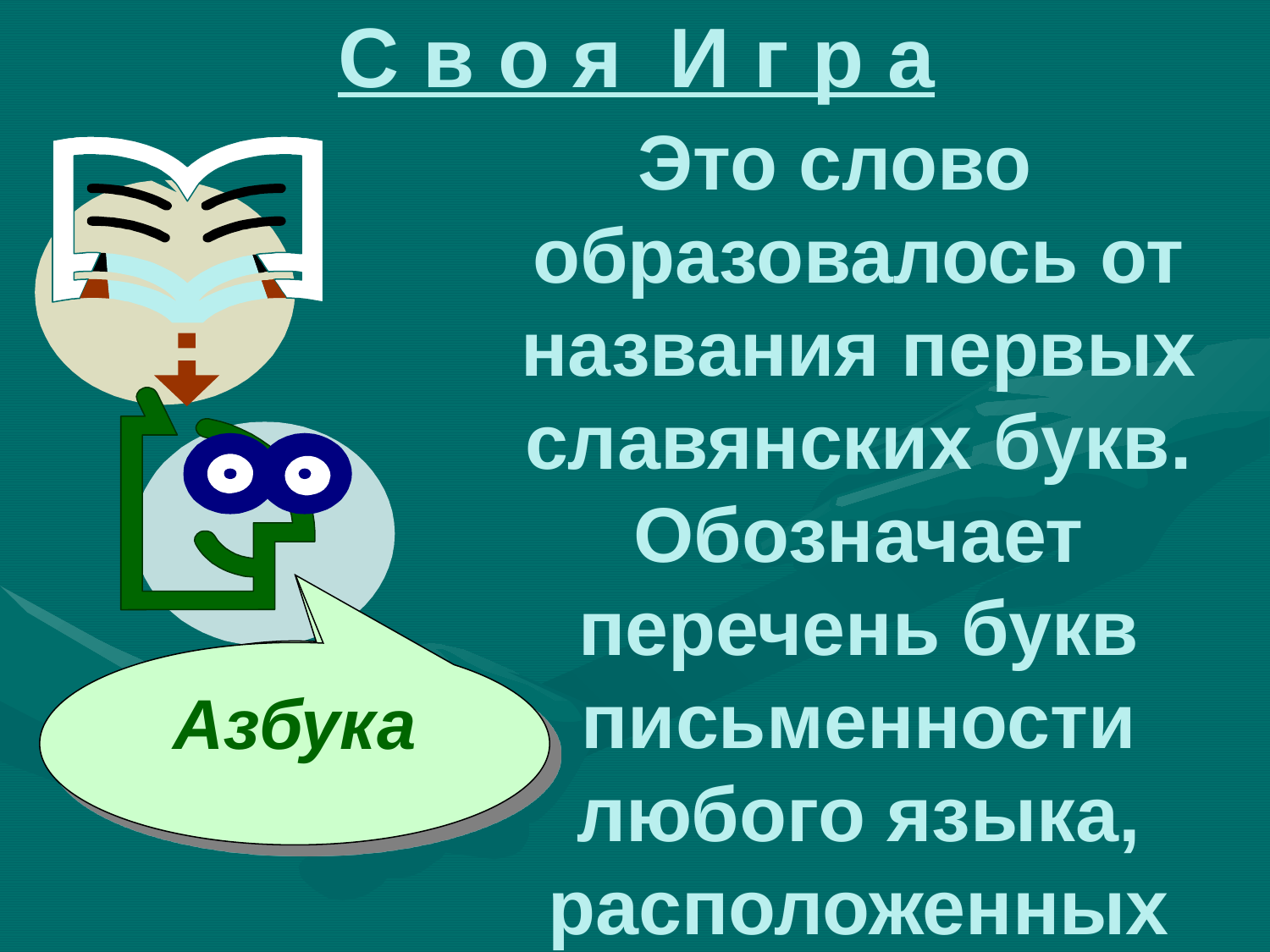

# С в о я  И г р а
Это слово образовалось от названия первых славянских букв. Обозначает перечень букв письменности любого языка, расположенных в определенном порядке.
О чем речь?

Азбука
Ваш ответ